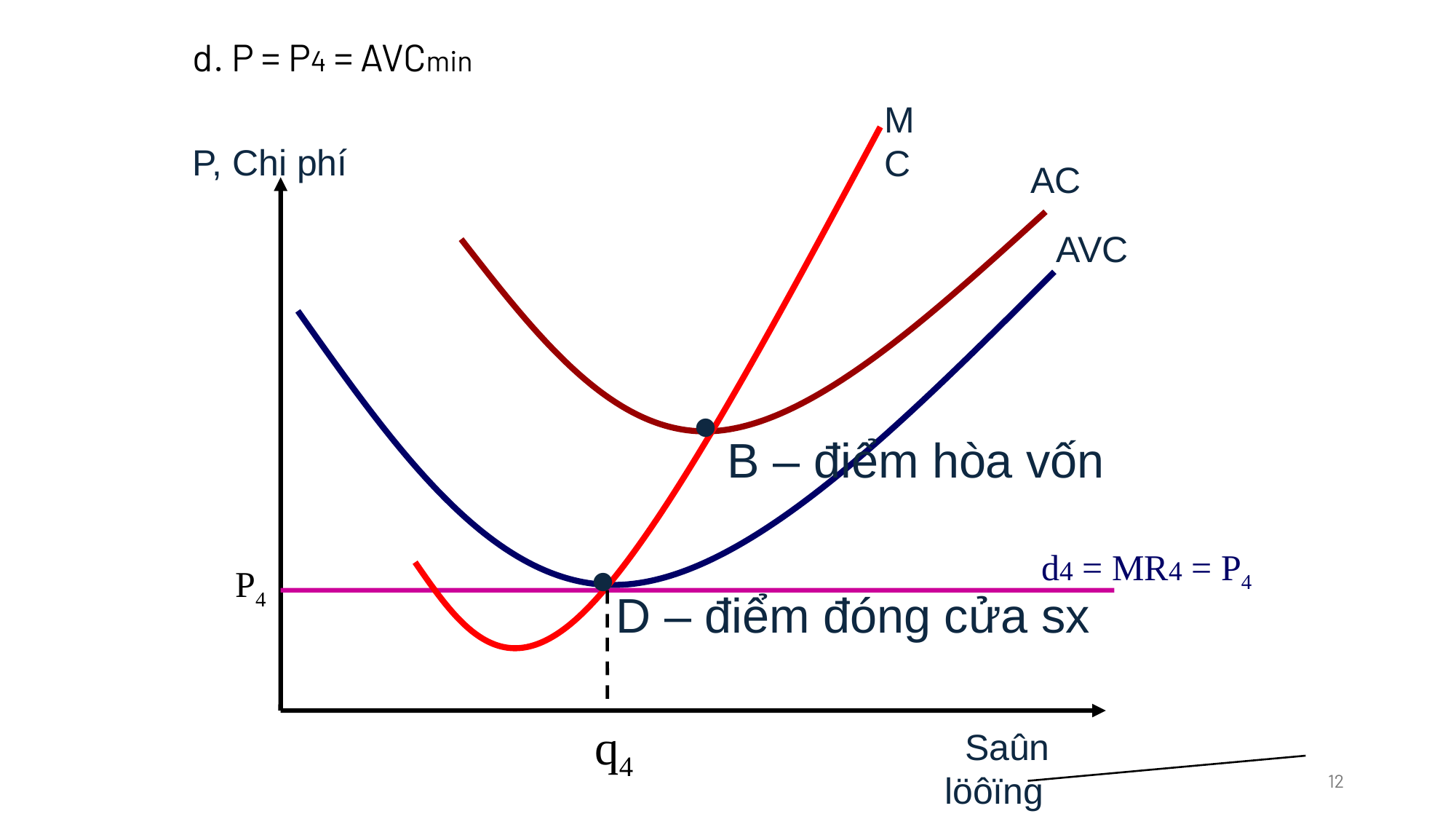

# d. P = P4 = AVCmin
MC
P, Chi phí

AC

AVC

 •
 B – điểm hòa vốn
d4 = MR4 = P4
 •
P4
 D – điểm đóng cửa sx

q4
  Saûn löôïng
12